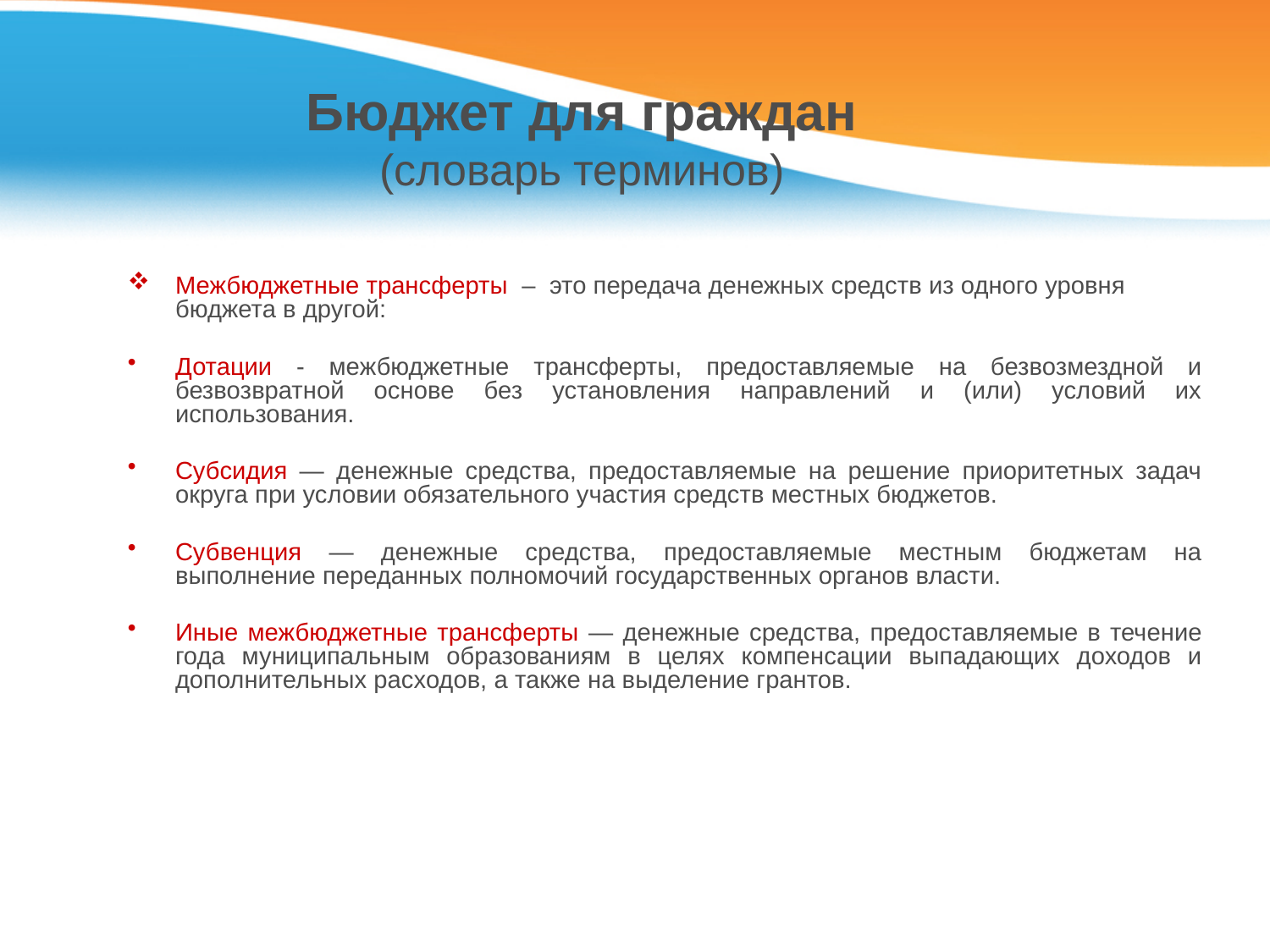

# Бюджет для граждан (словарь терминов)

Межбюджетные трансферты  –  это передача денежных средств из одного уровня бюджета в другой:

Дотации - межбюджетные трансферты, предоставляемые на безвозмездной и безвозвратной основе без установления направлений и (или) условий их использования.

Субсидия — денежные средства, предоставляемые на решение приоритетных задач округа при условии обязательного участия средств местных бюджетов.

Субвенция — денежные средства, предоставляемые местным бюджетам на выполнение переданных полномочий государственных органов власти.

Иные межбюджетные трансферты — денежные средства, предоставляемые в течение года муниципальным образованиям в целях компенсации выпадающих доходов и дополнительных расходов, а также на выделение грантов.